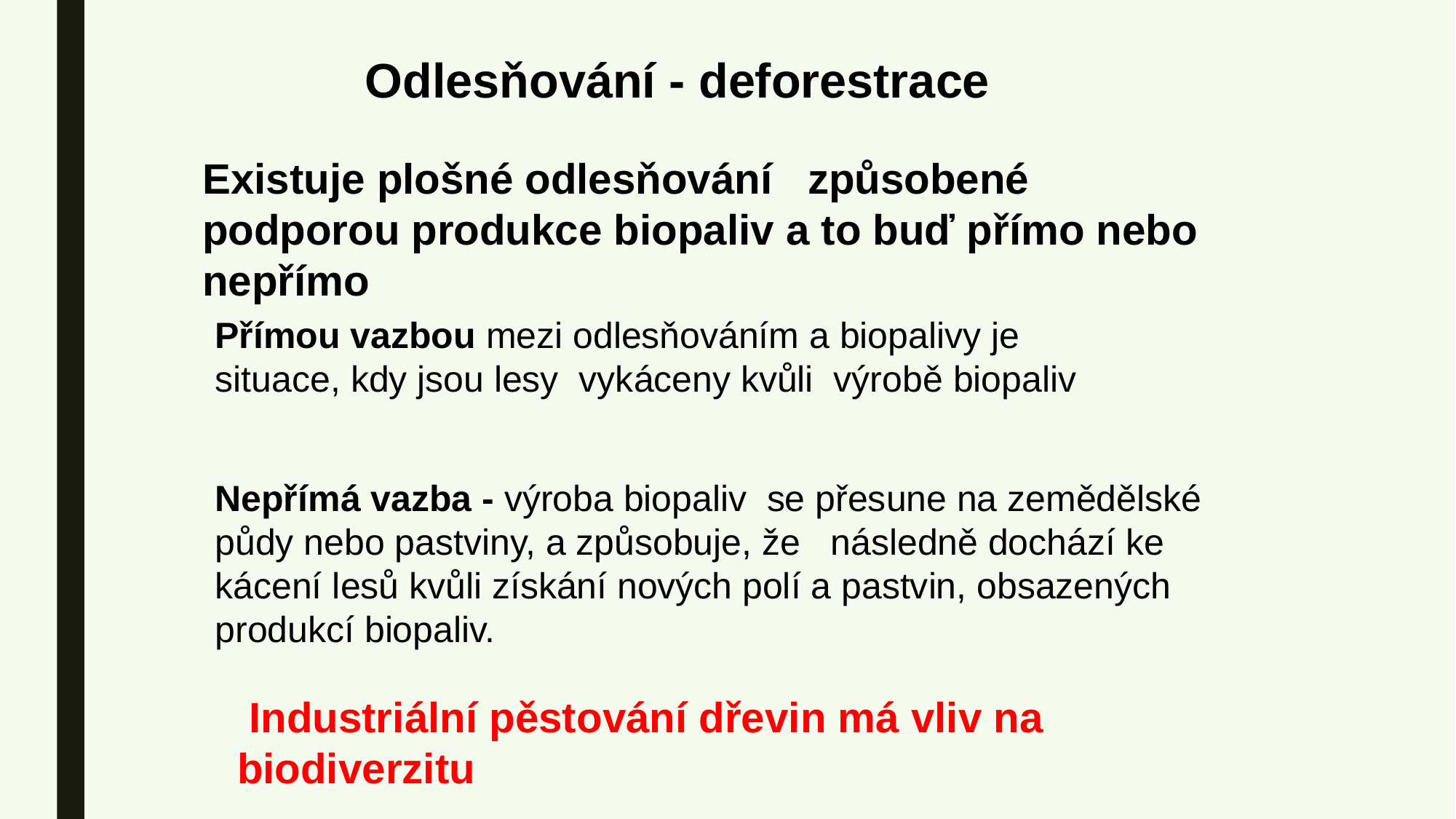

Odlesňování - deforestrace
Existuje plošné odlesňování   způsobené podporou produkce biopaliv a to buď přímo nebo nepřímo
Přímou vazbou mezi odlesňováním a biopalivy je situace, kdy jsou lesy  vykáceny kvůli  výrobě biopaliv
Nepřímá vazba - výroba biopaliv  se přesune na zemědělské půdy nebo pastviny, a způsobuje, že   následně dochází ke kácení lesů kvůli získání nových polí a pastvin, obsazených produkcí biopaliv.
 Industriální pěstování dřevin má vliv na biodiverzitu